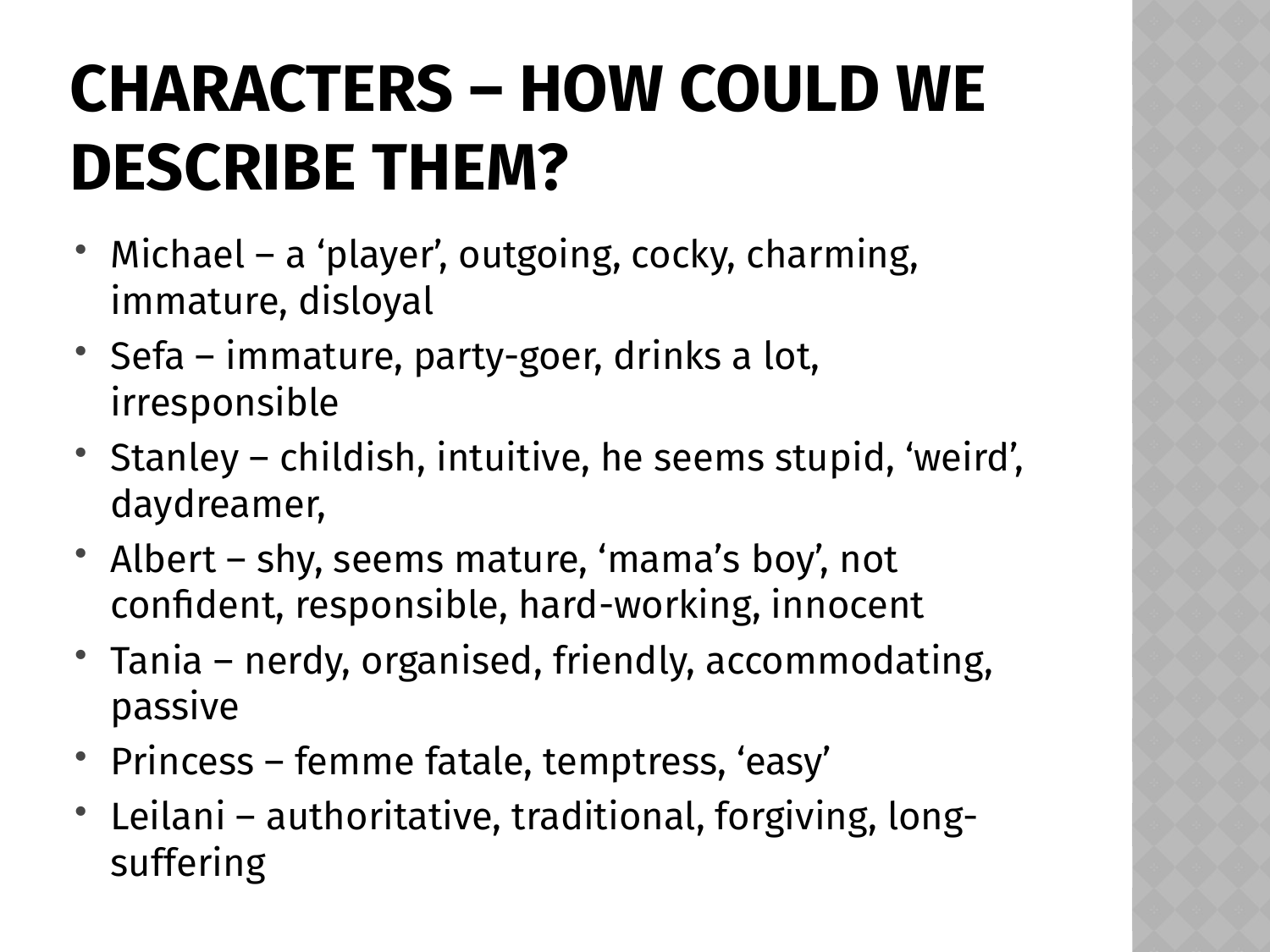

# Characters – how could we describe them?
Michael – a ‘player’, outgoing, cocky, charming, immature, disloyal
Sefa – immature, party-goer, drinks a lot, irresponsible
Stanley – childish, intuitive, he seems stupid, ‘weird’, daydreamer,
Albert – shy, seems mature, ‘mama’s boy’, not confident, responsible, hard-working, innocent
Tania – nerdy, organised, friendly, accommodating, passive
Princess – femme fatale, temptress, ‘easy’
Leilani – authoritative, traditional, forgiving, long-suffering